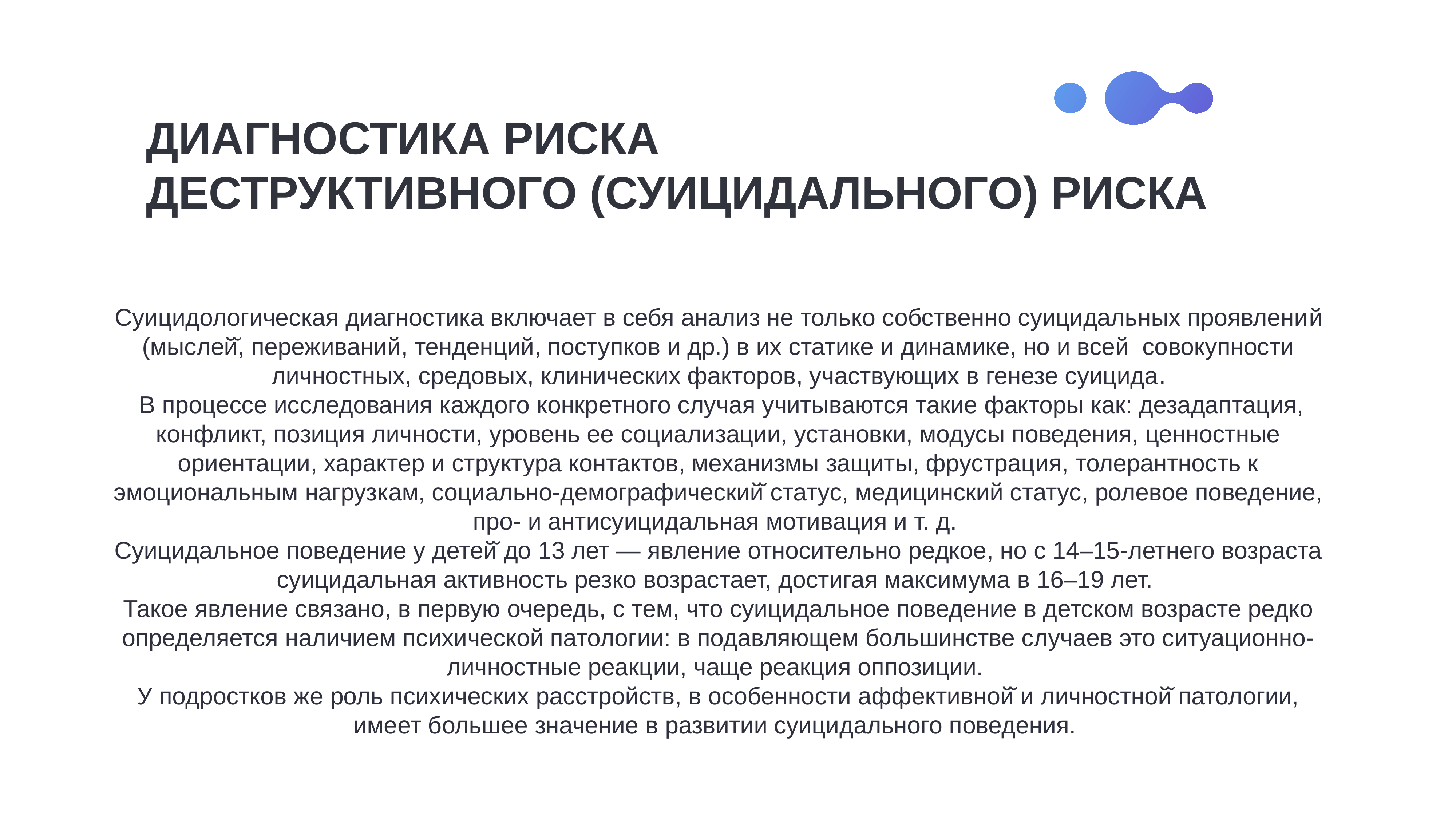

ДИАГНОСТИКА РИСКА
ДЕСТРУКТИВНОГО (СУИЦИДАЛЬНОГО) РИСКА
Суицидологическая диагностика включает в себя анализ не только собственно суицидальных проявлений (мыслей̆, переживаний, тенденций, поступков и др.) в их статике и динамике, но и всей  совокупности личностных, средовых, клинических факторов, участвующих в генезе суицида.
 В процессе исследования каждого конкретного случая учитываются такие факторы как: дезадаптация, конфликт, позиция личности, уровень ее социализации, установки, модусы поведения, ценностные ориентации, характер и структура контактов, механизмы защиты, фрустрация, толерантность к эмоциональным нагрузкам, социально-демографический̆ статус, медицинский статус, ролевое поведение, про- и антисуицидальная мотивация и т. д.
Суицидальное поведение у детей̆ до 13 лет — явление относительно редкое, но с 14–15-летнего возраста суицидальная активность резко возрастает, достигая максимума в 16–19 лет.
Такое явление связано, в первую очередь, с тем, что суицидальное поведение в детском возрасте редко определяется наличием психической патологии: в подавляющем большинстве случаев это ситуационно-личностные реакции, чаще реакция оппозиции.
У подростков же роль психических расстройств, в особенности аффективной̆ и личностной̆ патологии, имеет большее значение в развитии суицидального поведения.